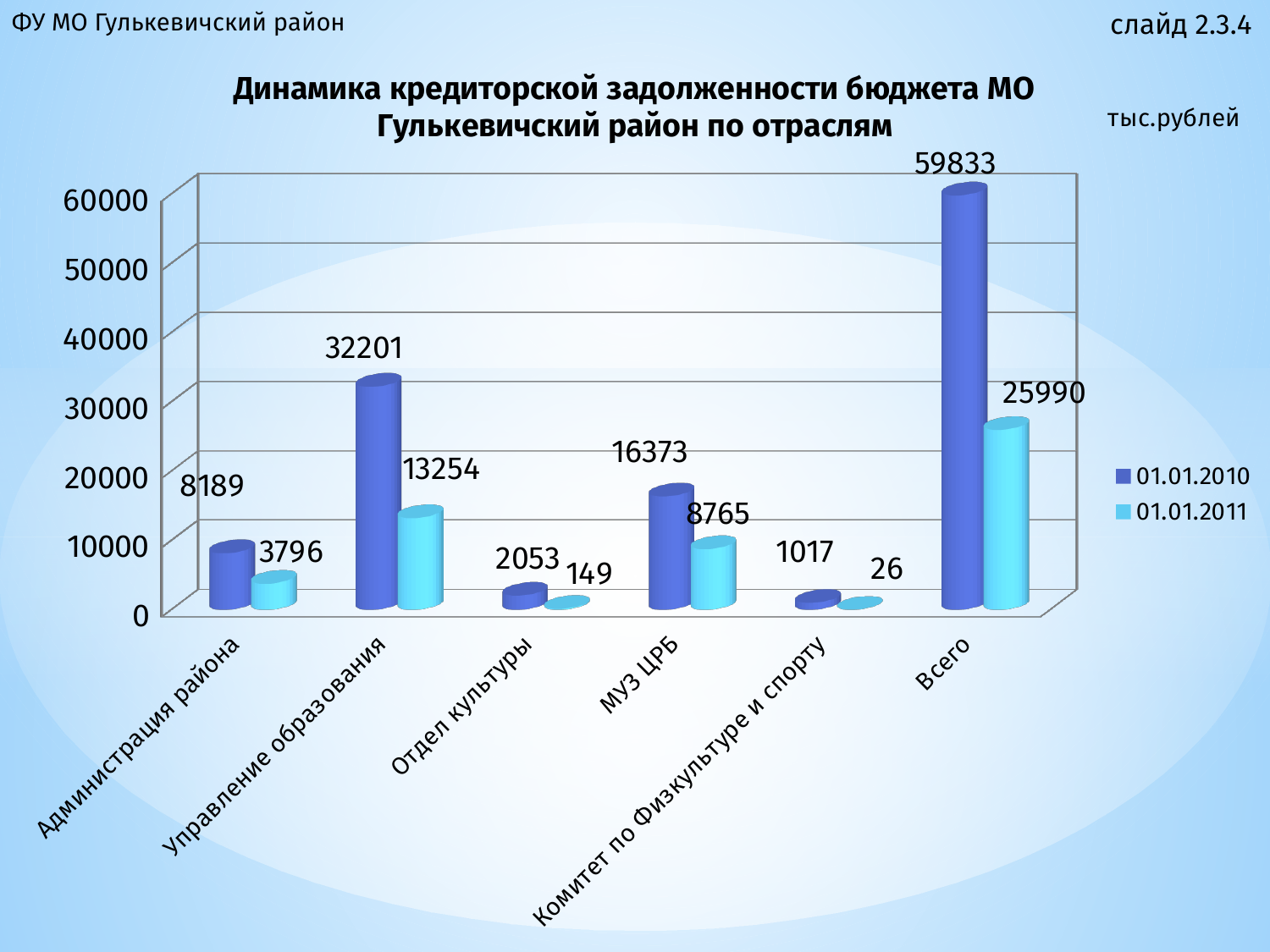

слайд 2.3.4
ФУ МО Гулькевичский район

[unsupported chart]